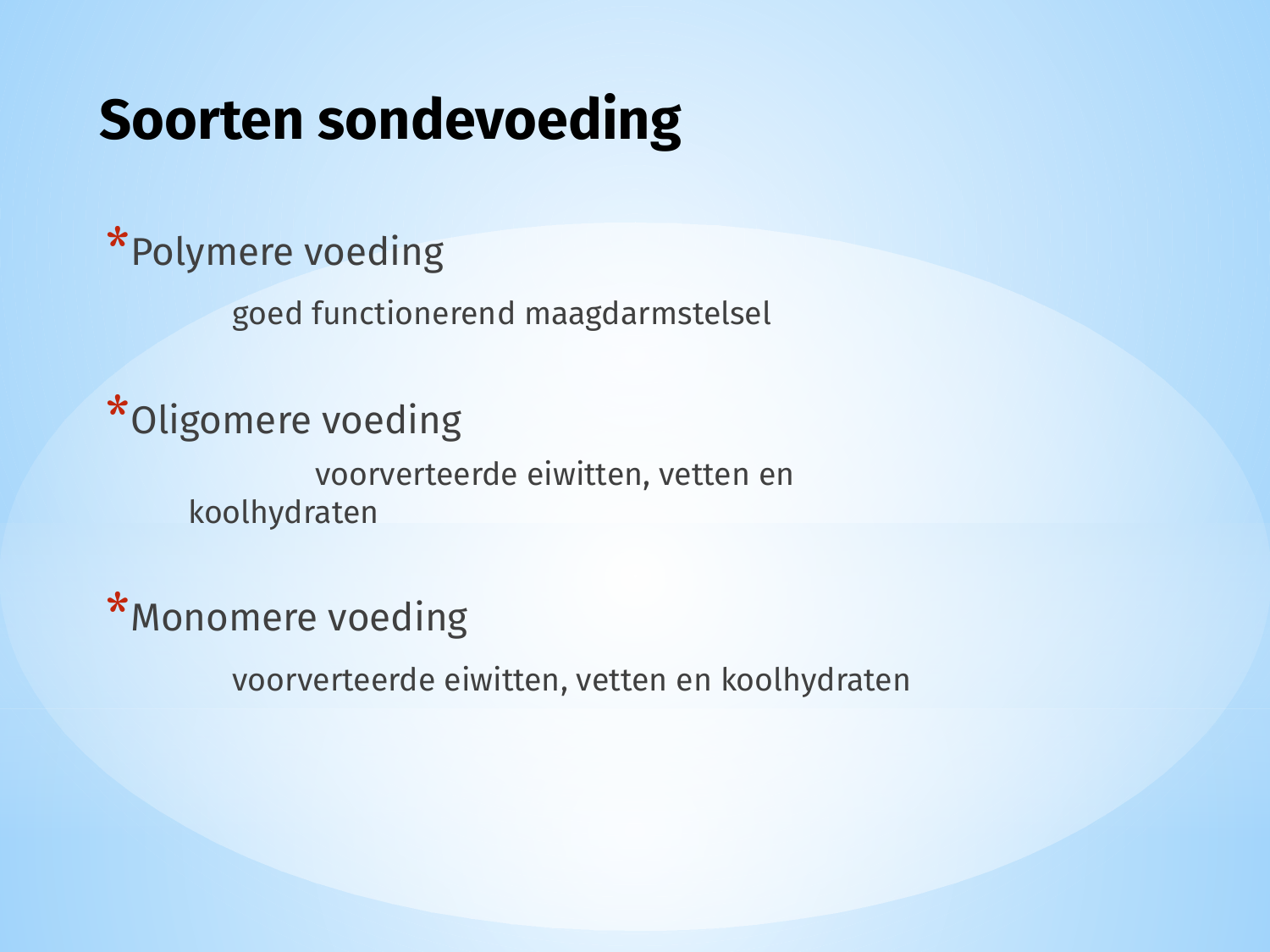

# Soorten sondevoeding
Polymere voeding
	goed functionerend maagdarmstelsel

Oligomere voeding
	voorverteerde eiwitten, vetten en koolhydraten

Monomere voeding
	voorverteerde eiwitten, vetten en koolhydraten